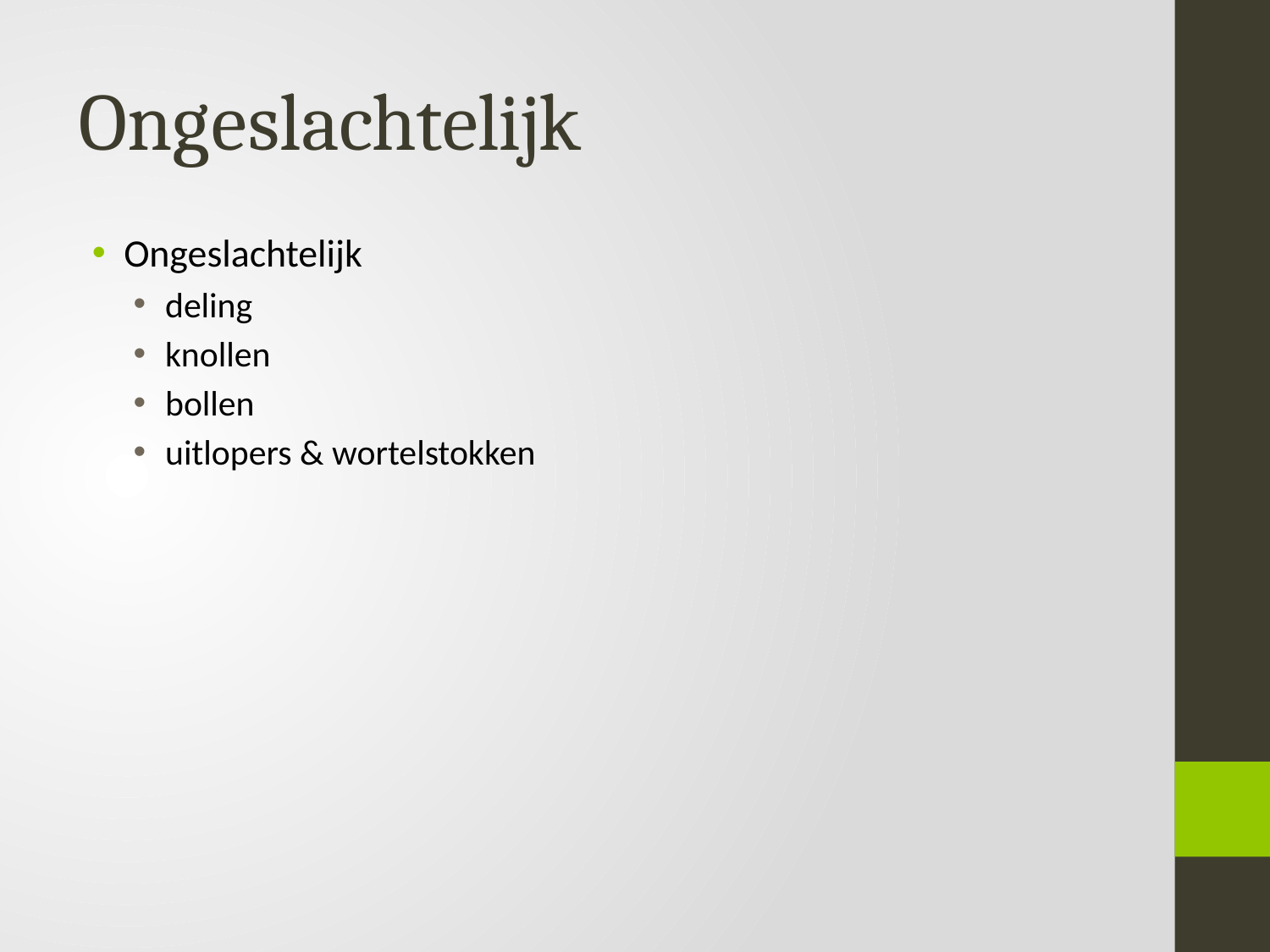

# Ongeslachtelijk
Ongeslachtelijk
deling
knollen
bollen
uitlopers & wortelstokken